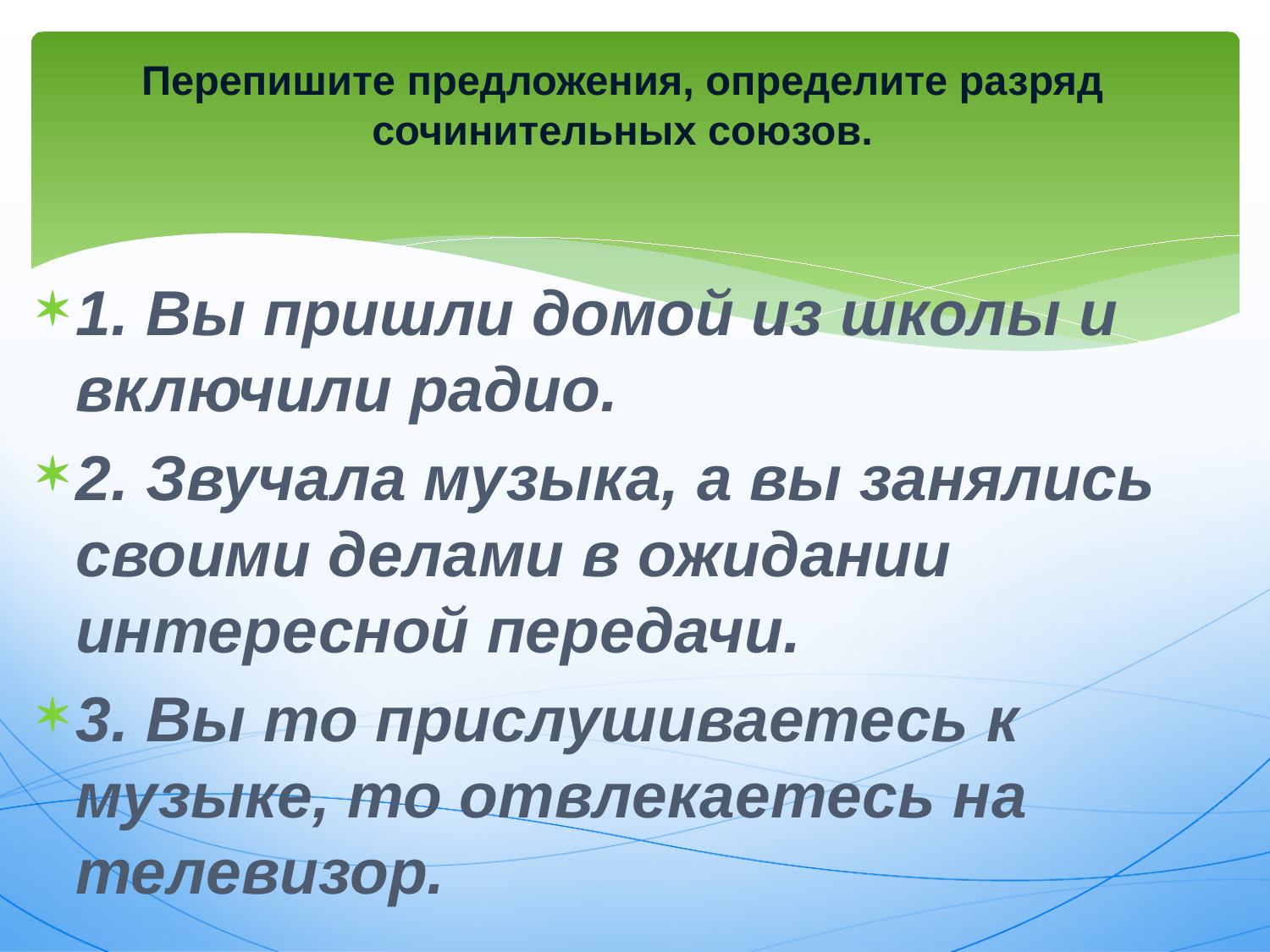

# Перепишите предложения, определите разряд сочинительных союзов.
1. Вы пришли домой из школы и включили радио.
2. Звучала музыка, а вы занялись своими делами в ожидании интересной передачи.
3. Вы то прислушиваетесь к музыке, то отвлекаетесь на телевизор.